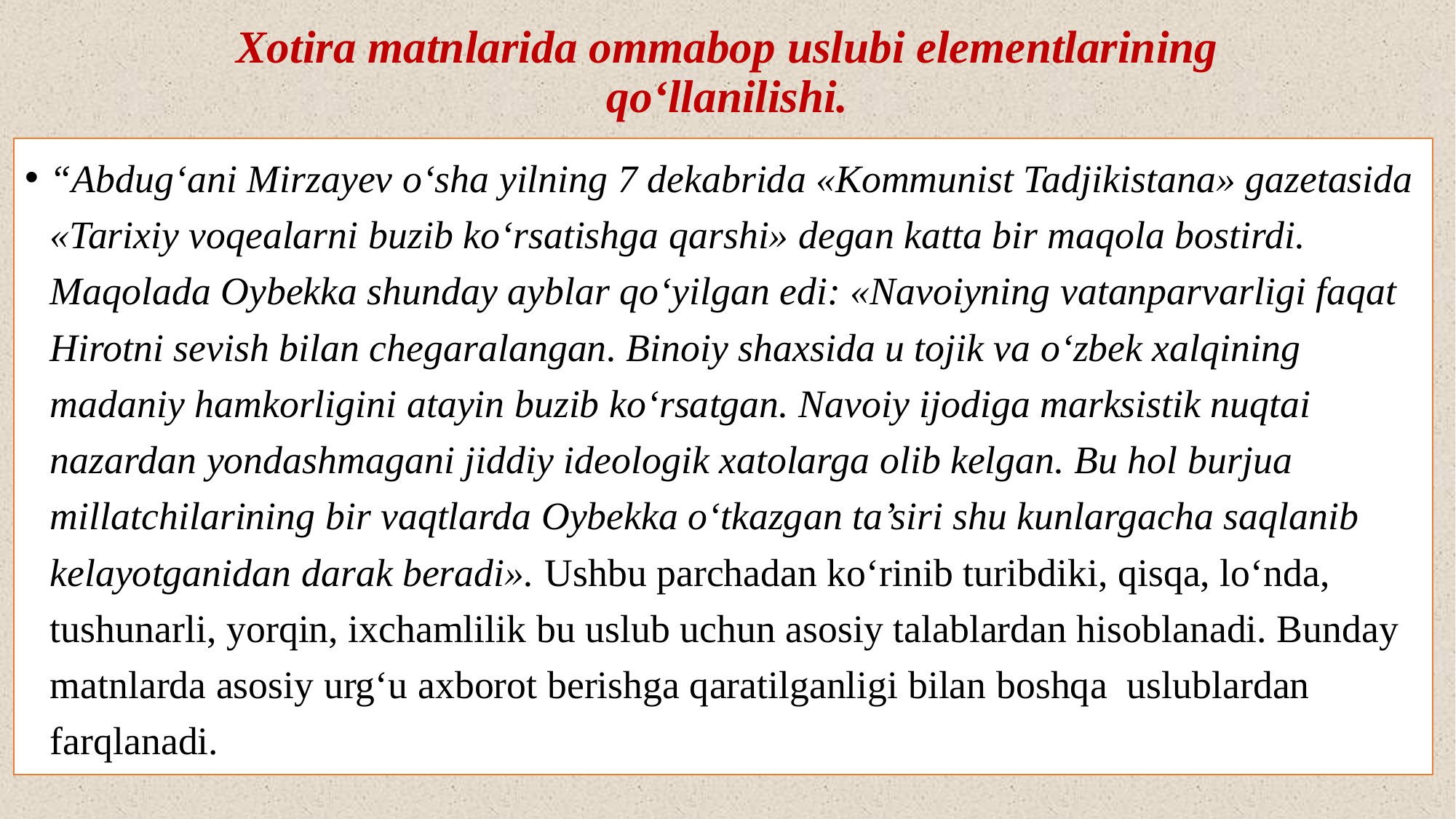

# Xotira matnlarida ommabop uslubi elementlarining qo‘llanilishi.
“Abdug‘ani Mirzayev o‘sha yilning 7 dekabrida «Kommunist Tadjikistana» gazetasida «Tarixiy voqealarni buzib ko‘rsatishga qarshi» degan katta bir maqola bostirdi. Maqolada Oybekka shunday ayblar qo‘yilgan edi: «Navoiyning vatanparvarligi faqat Hirotni sevish bilan chegaralangan. Binoiy shaxsida u tojik va o‘zbek xalqining madaniy hamkorligini atayin buzib ko‘rsatgan. Navoiy ijodiga marksistik nuqtai nazardan yondashmagani jiddiy ideologik xatolarga olib kelgan. Bu hol burjua millatchilarining bir vaqtlarda Oybekka o‘tkazgan ta’siri shu kunlargacha saqlanib kelayotganidan darak beradi». Ushbu parchadan ko‘rinib turibdiki, qisqa, lo‘nda, tushunarli, yorqin, ixchamlilik bu uslub uchun asosiy talablardan hisoblanadi. Bunday matnlarda asosiy urg‘u axborot berishga qaratilganligi bilan boshqa  uslublardan farqlanadi.